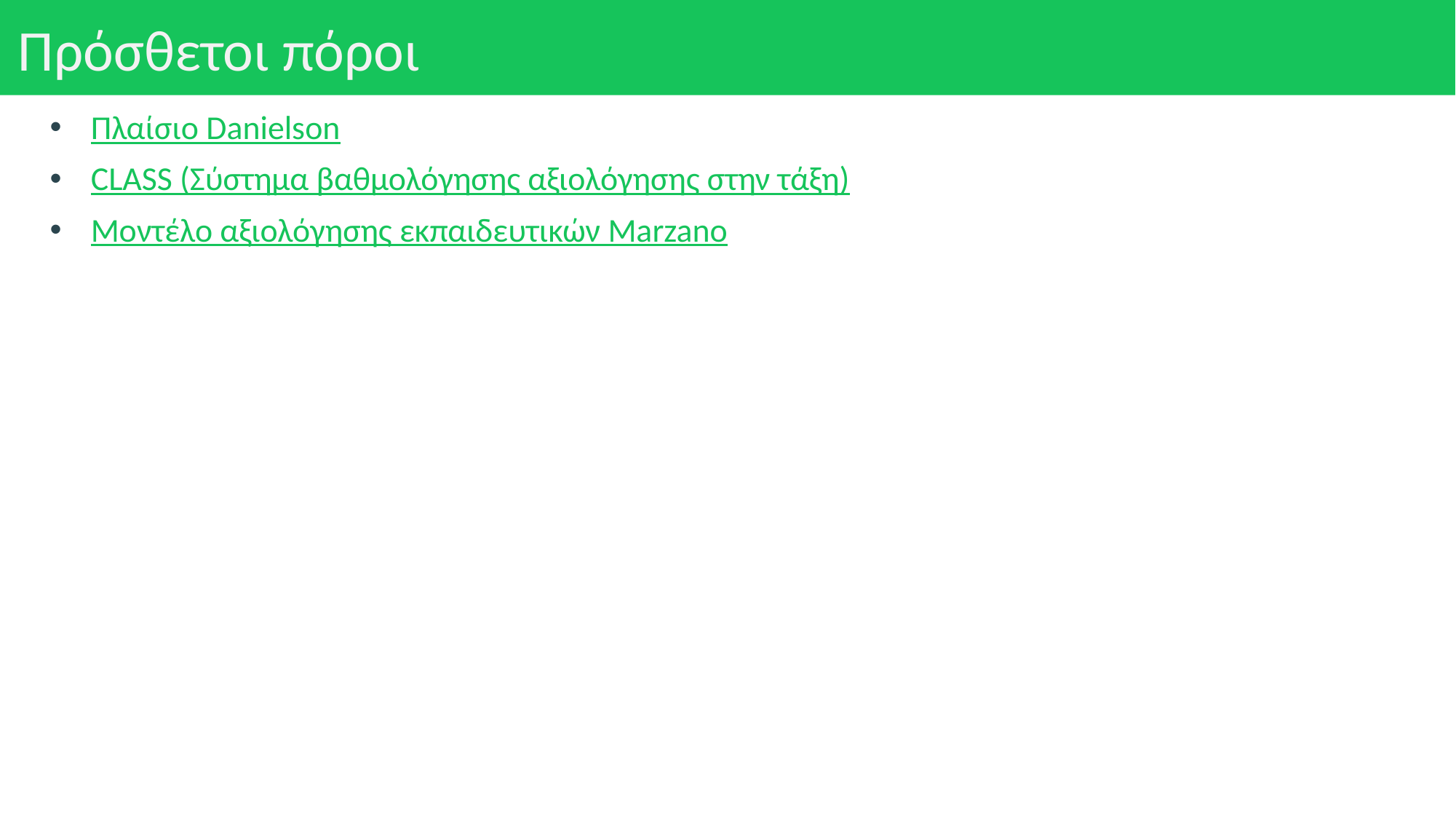

# Πρόσθετοι πόροι
Πλαίσιο Danielson
CLASS (Σύστημα βαθμολόγησης αξιολόγησης στην τάξη)
Μοντέλο αξιολόγησης εκπαιδευτικών Marzano